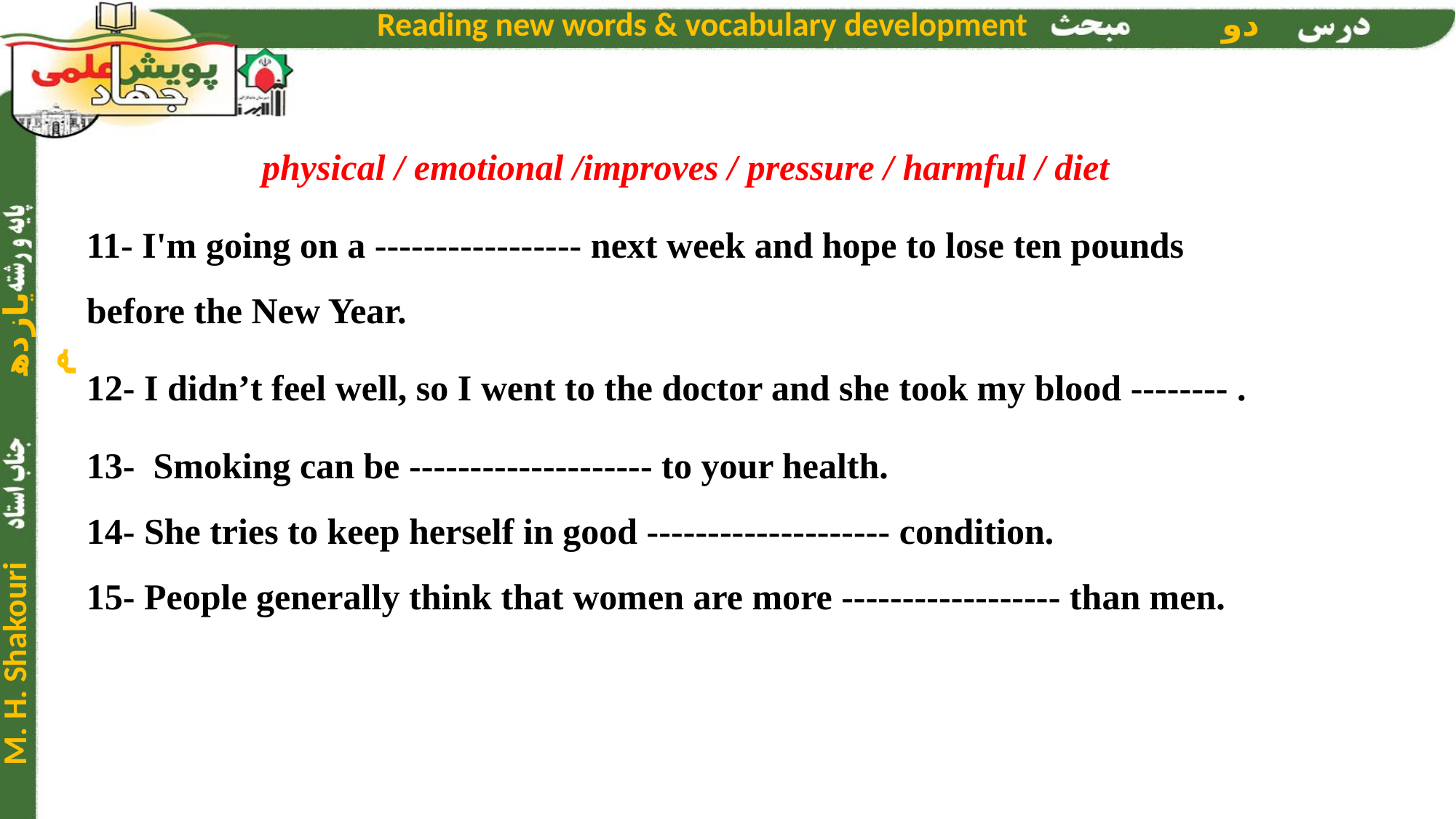

physical / emotional /improves / pressure / harmful / diet
11- I'm going on a ----------------- next week and hope to lose ten pounds before the New Year.
12- I didn’t feel well, so I went to the doctor and she took my blood -------- .
13-  Smoking can be -------------------- to your health.
14- She tries to keep herself in good -------------------- condition.
15- People generally think that women are more ------------------ than men.